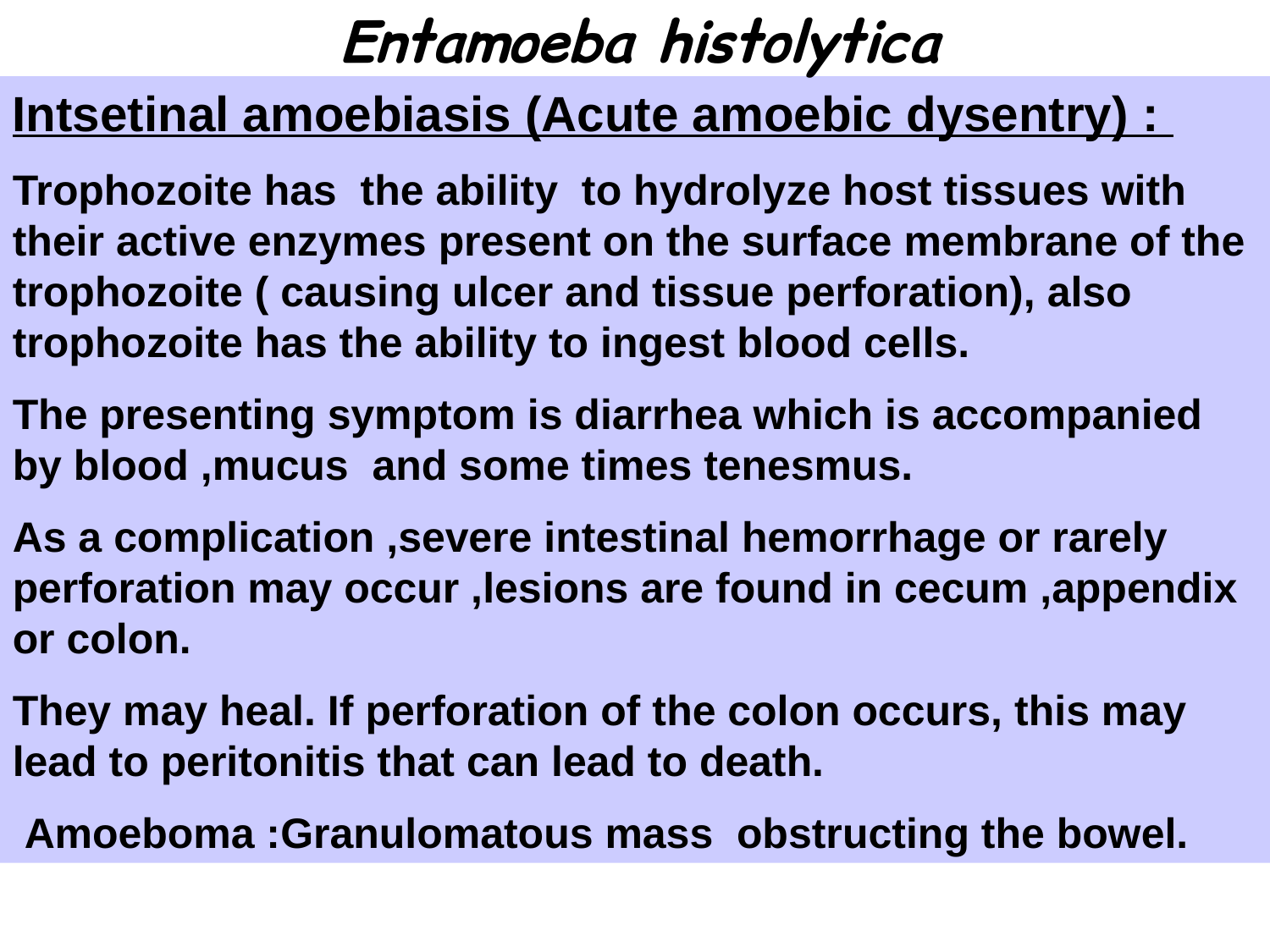

Entamoeba histolytica
Intsetinal amoebiasis (Acute amoebic dysentry) :
Trophozoite has  the ability  to hydrolyze host tissues with their active enzymes present on the surface membrane of the trophozoite ( causing ulcer and tissue perforation), also trophozoite has the ability to ingest blood cells.
The presenting symptom is diarrhea which is accompanied by blood ,mucus  and some times tenesmus.
As a complication ,severe intestinal hemorrhage or rarely perforation may occur ,lesions are found in cecum ,appendix or colon.
They may heal. If perforation of the colon occurs, this may lead to peritonitis that can lead to death.
 Amoeboma :Granulomatous mass  obstructing the bowel.